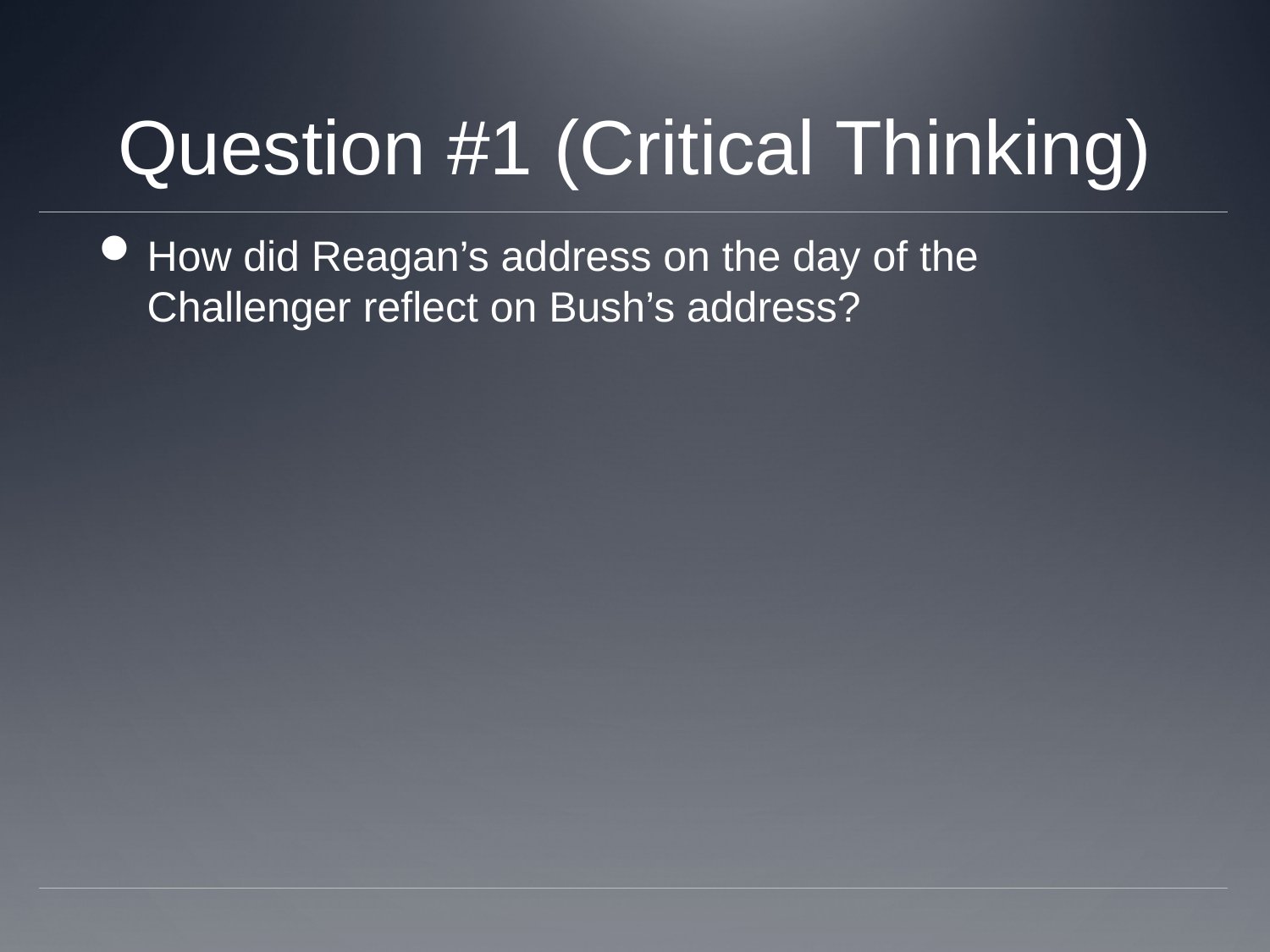

# Question #1 (Critical Thinking)
How did Reagan’s address on the day of the Challenger reflect on Bush’s address?